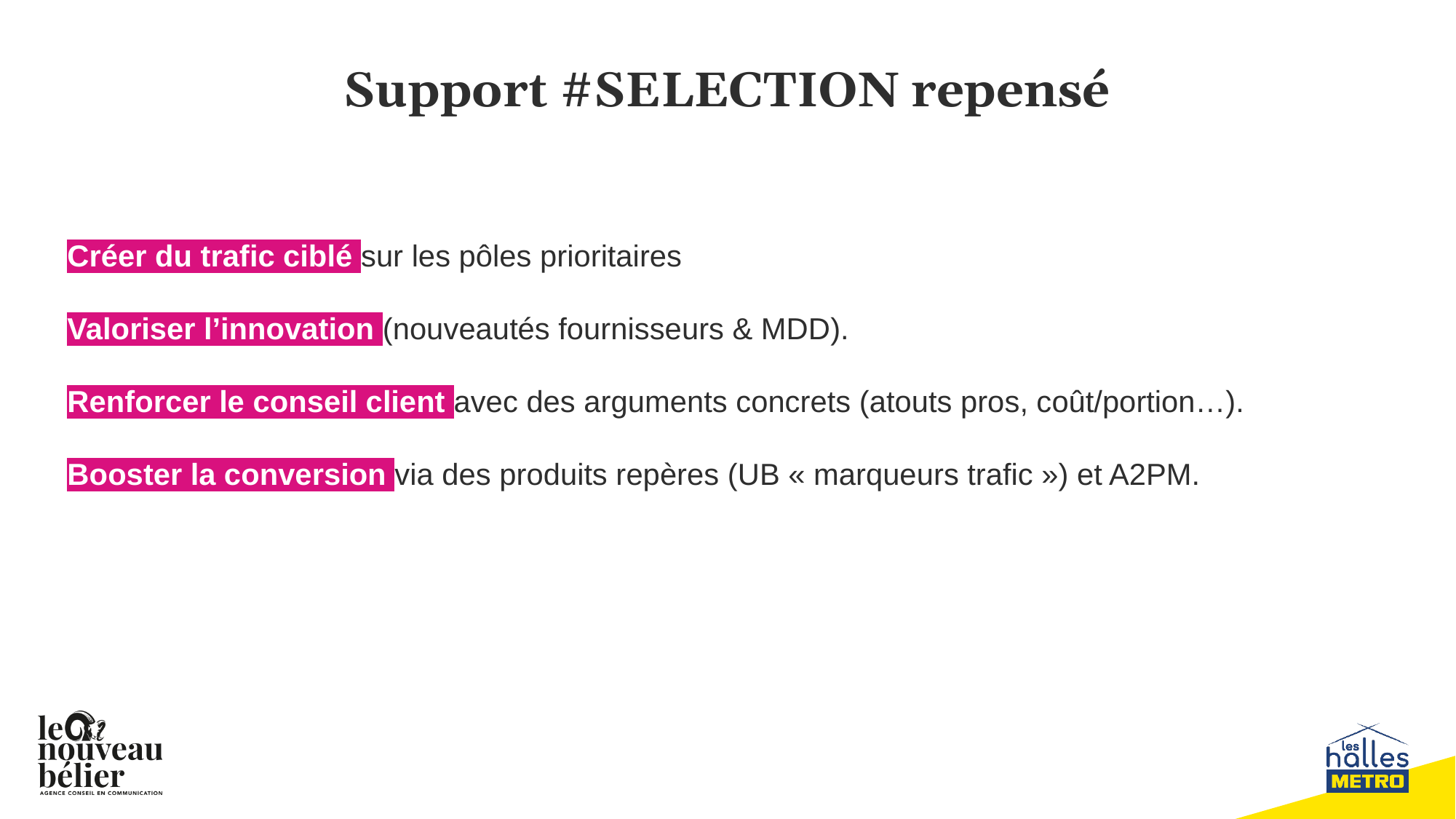

# Support #SELECTION repensé
Créer du trafic ciblé sur les pôles prioritaires
Valoriser l’innovation (nouveautés fournisseurs & MDD).

Renforcer le conseil client avec des arguments concrets (atouts pros, coût/portion…).
Booster la conversion via des produits repères (UB « marqueurs trafic ») et A2PM.